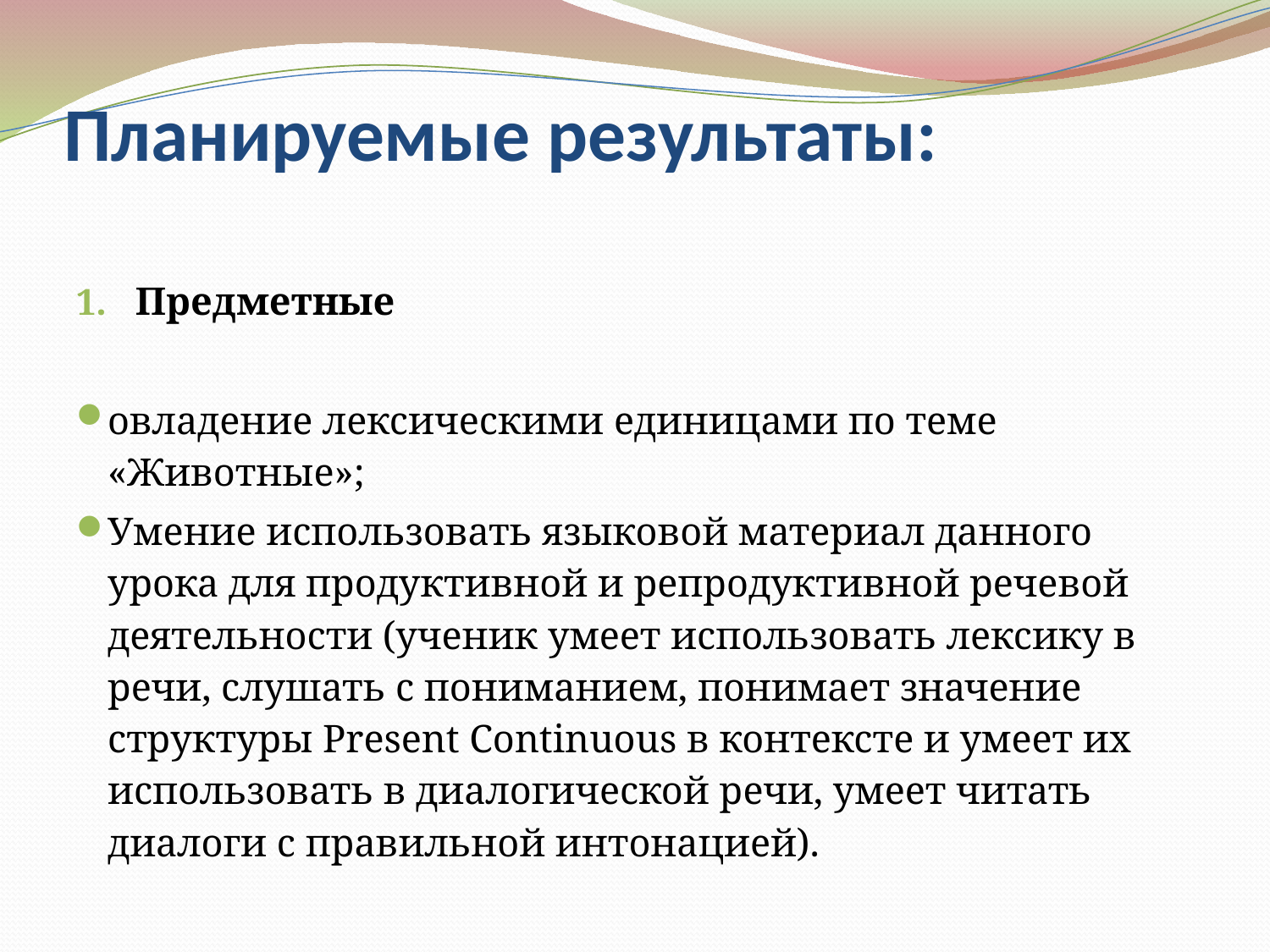

# Планируемые результаты:
Предметные

овладение лексическими единицами по теме «Животные»;
Умение использовать языковой материал данного урока для продуктивной и репродуктивной речевой деятельности (ученик умеет использовать лексику в речи, слушать с пониманием, понимает значение структуры Present Continuous в контексте и умеет их использовать в диалогической речи, умеет читать диалоги с правильной интонацией).